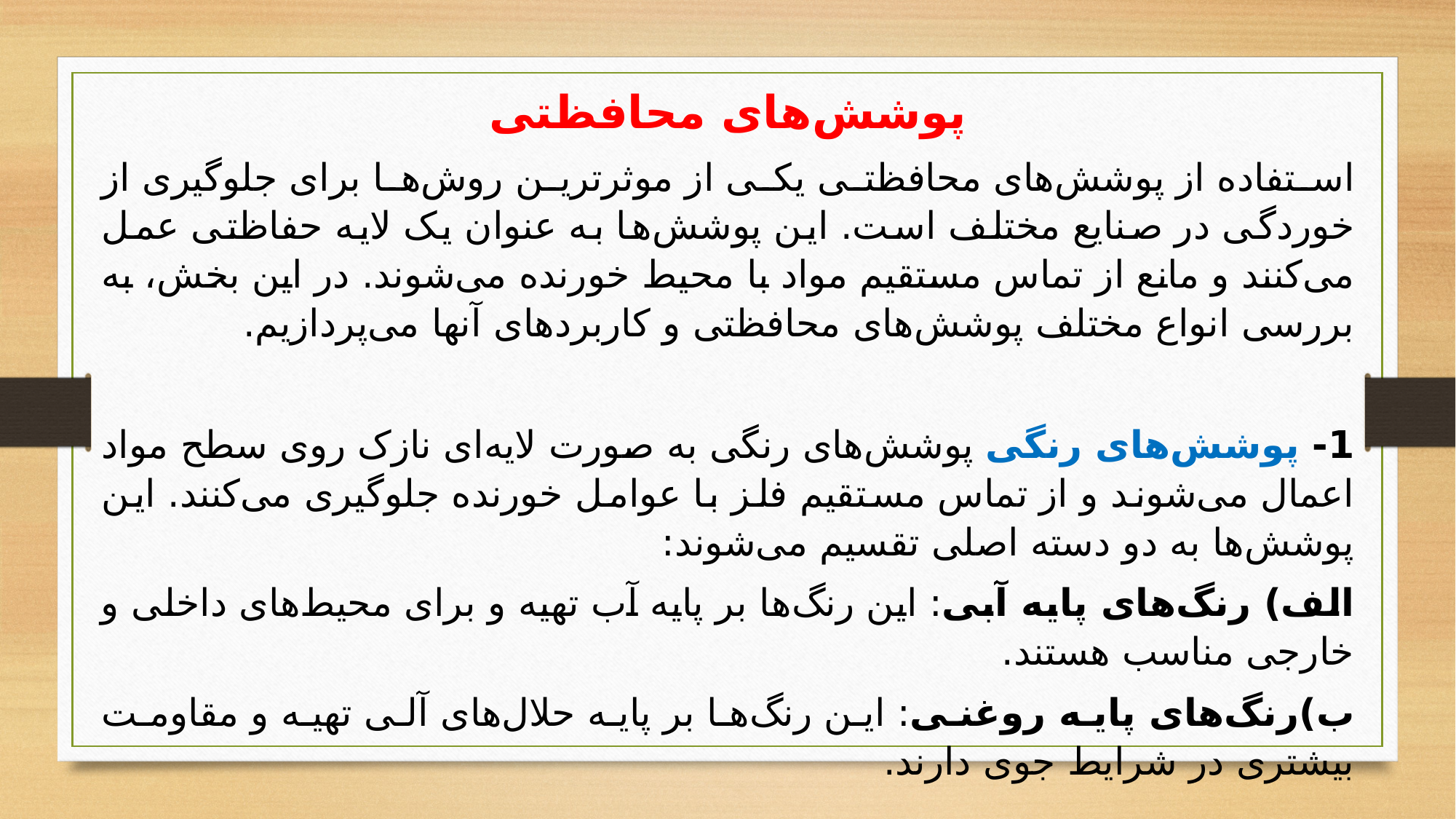

پوشش‌های محافظتی
استفاده از پوشش‌های محافظتی یکی از موثرترین روش‌ها برای جلوگیری از خوردگی در صنایع مختلف است. این پوشش‌ها به عنوان یک لایه حفاظتی عمل می‌کنند و مانع از تماس مستقیم مواد با محیط خورنده می‌شوند. در این بخش، به بررسی انواع مختلف پوشش‌های محافظتی و کاربردهای آنها می‌پردازیم.

1- پوشش‌های رنگی پوشش‌های رنگی به صورت لایه‌ای نازک روی سطح مواد اعمال می‌شوند و از تماس مستقیم فلز با عوامل خورنده جلوگیری می‌کنند. این پوشش‌ها به دو دسته اصلی تقسیم می‌شوند:
الف) رنگ‌های پایه آبی: این رنگ‌ها بر پایه آب تهیه و برای محیط‌های داخلی و خارجی مناسب هستند.
ب)رنگ‌های پایه روغنی: این رنگ‌ها بر پایه حلال‌های آلی تهیه و مقاومت بیشتری در شرایط جوی دارند.